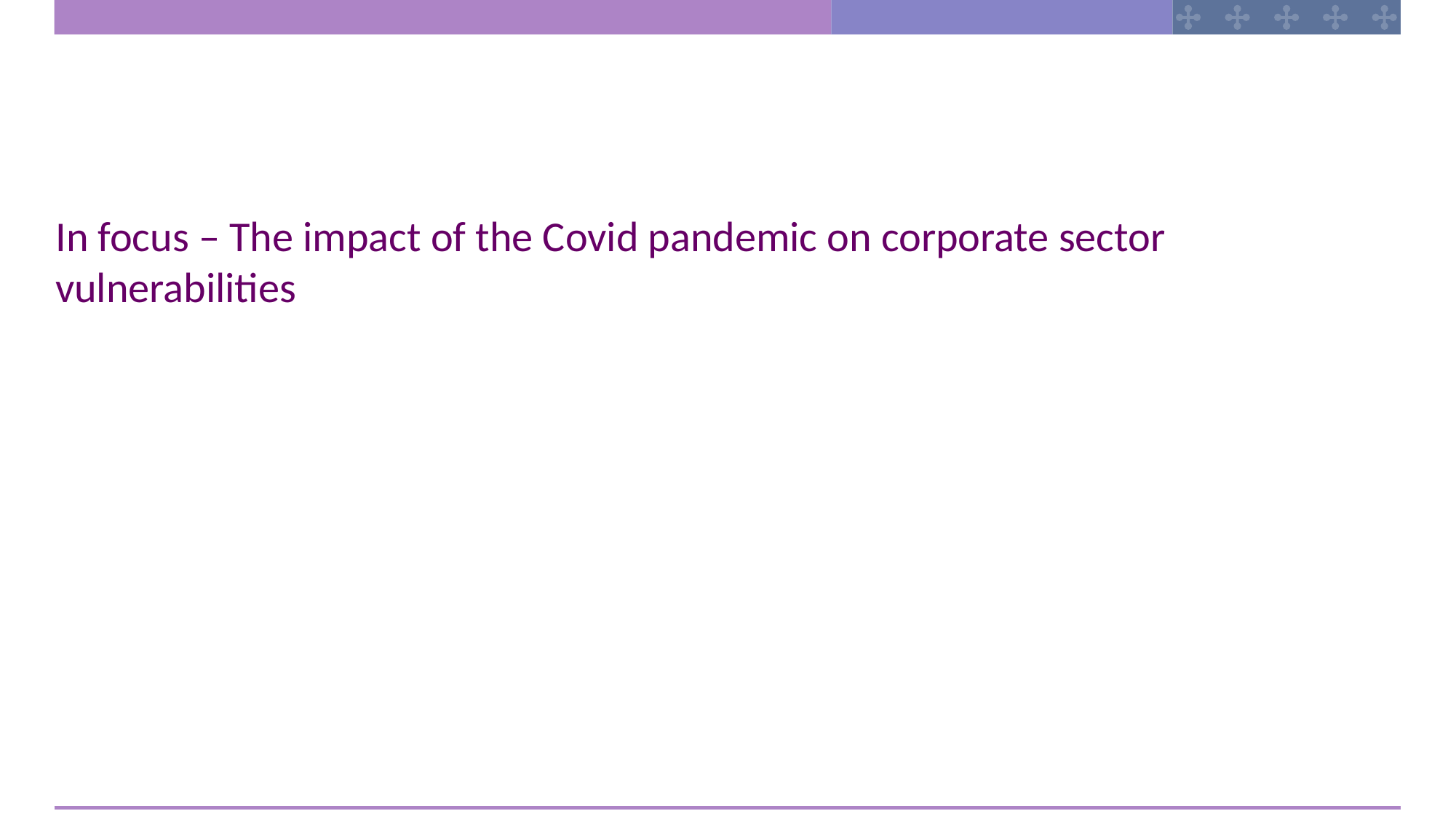

In focus – The impact of the Covid pandemic on corporate sector vulnerabilities